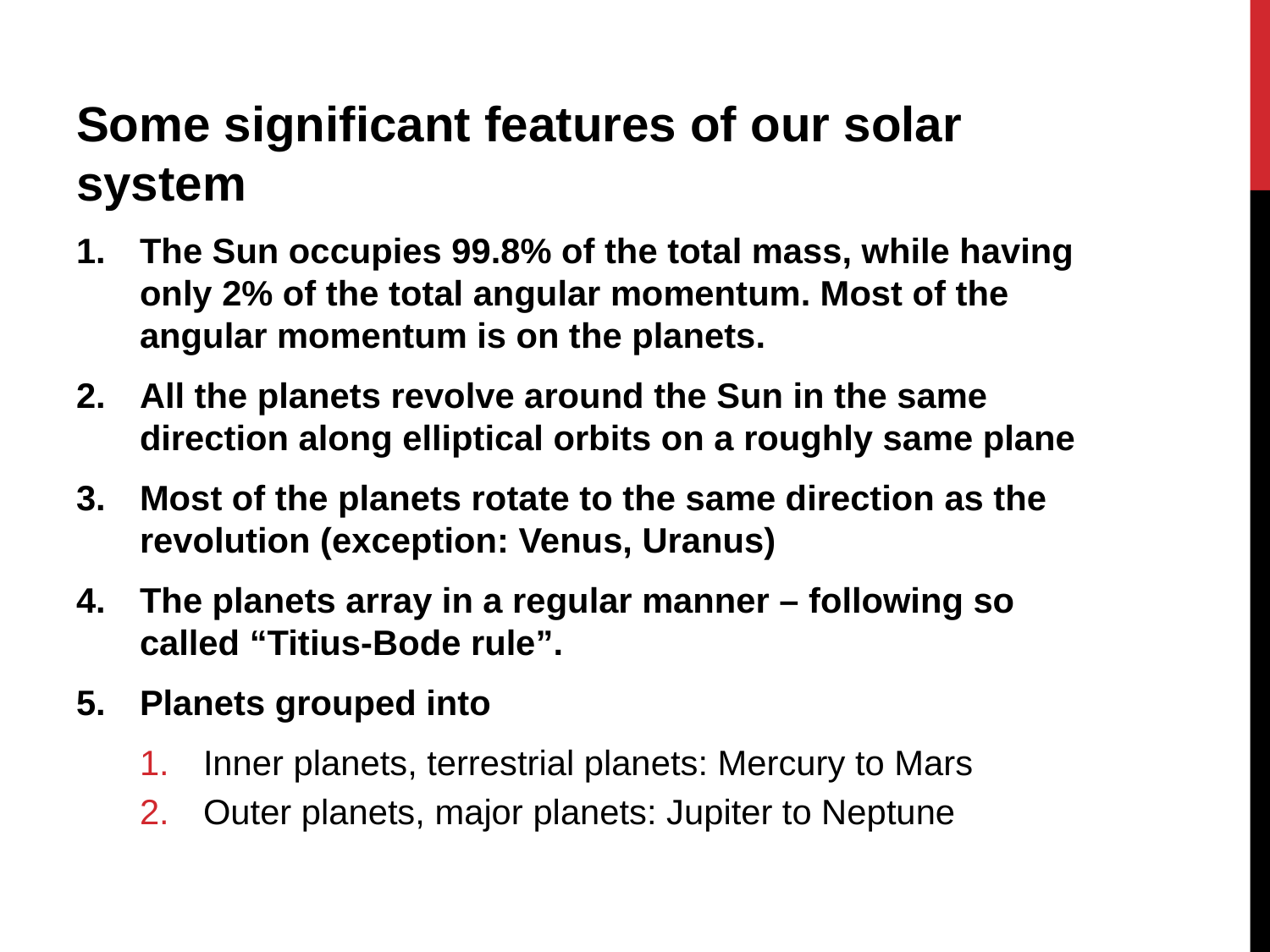

Some significant features of our solar system
The Sun occupies 99.8% of the total mass, while having only 2% of the total angular momentum. Most of the angular momentum is on the planets.
All the planets revolve around the Sun in the same direction along elliptical orbits on a roughly same plane
Most of the planets rotate to the same direction as the revolution (exception: Venus, Uranus)
The planets array in a regular manner – following so called “Titius-Bode rule”.
Planets grouped into
Inner planets, terrestrial planets: Mercury to Mars
Outer planets, major planets: Jupiter to Neptune